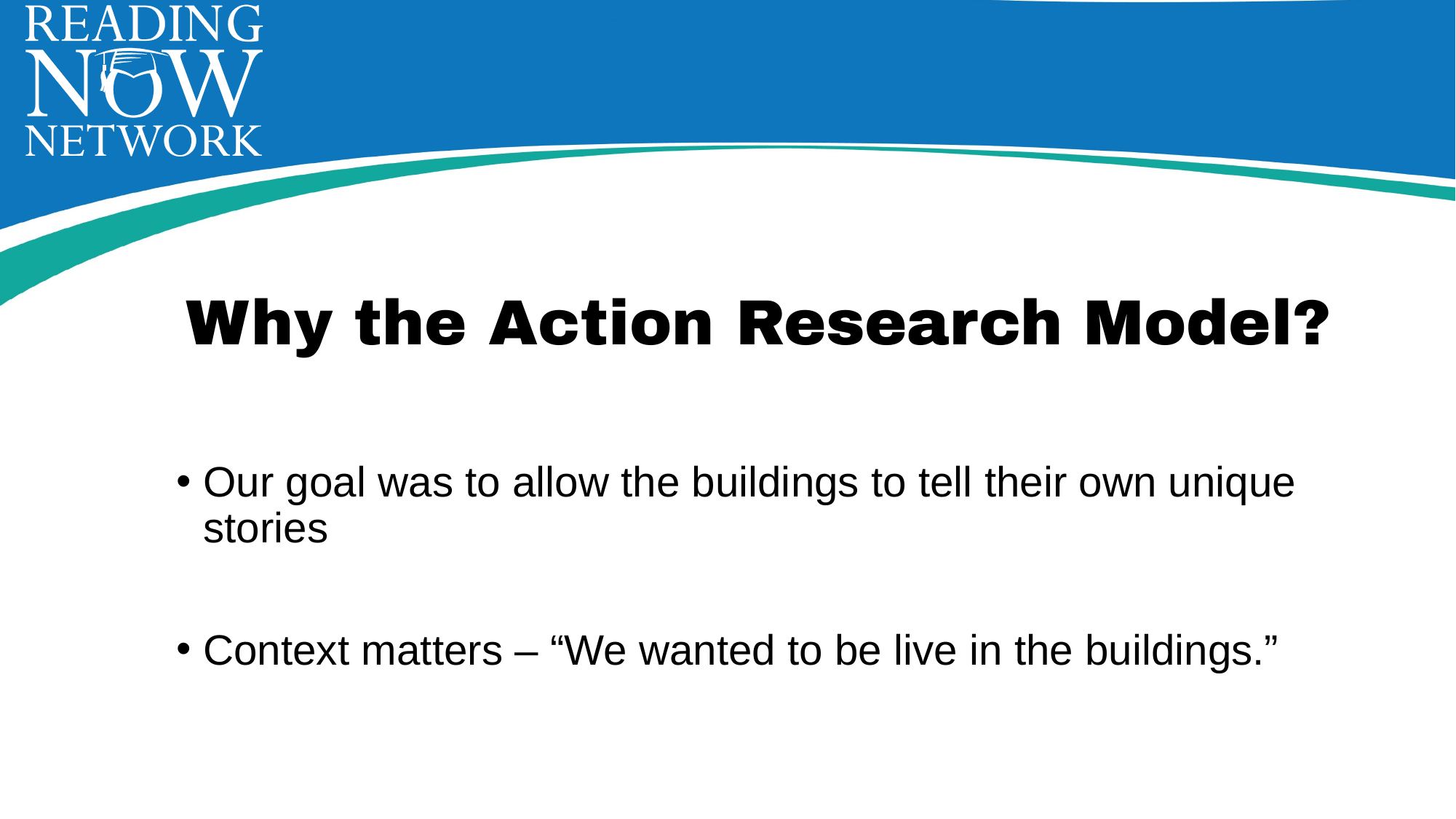

# Why the Action Research Model?
Our goal was to allow the buildings to tell their own unique stories

Context matters – “We wanted to be live in the buildings.”